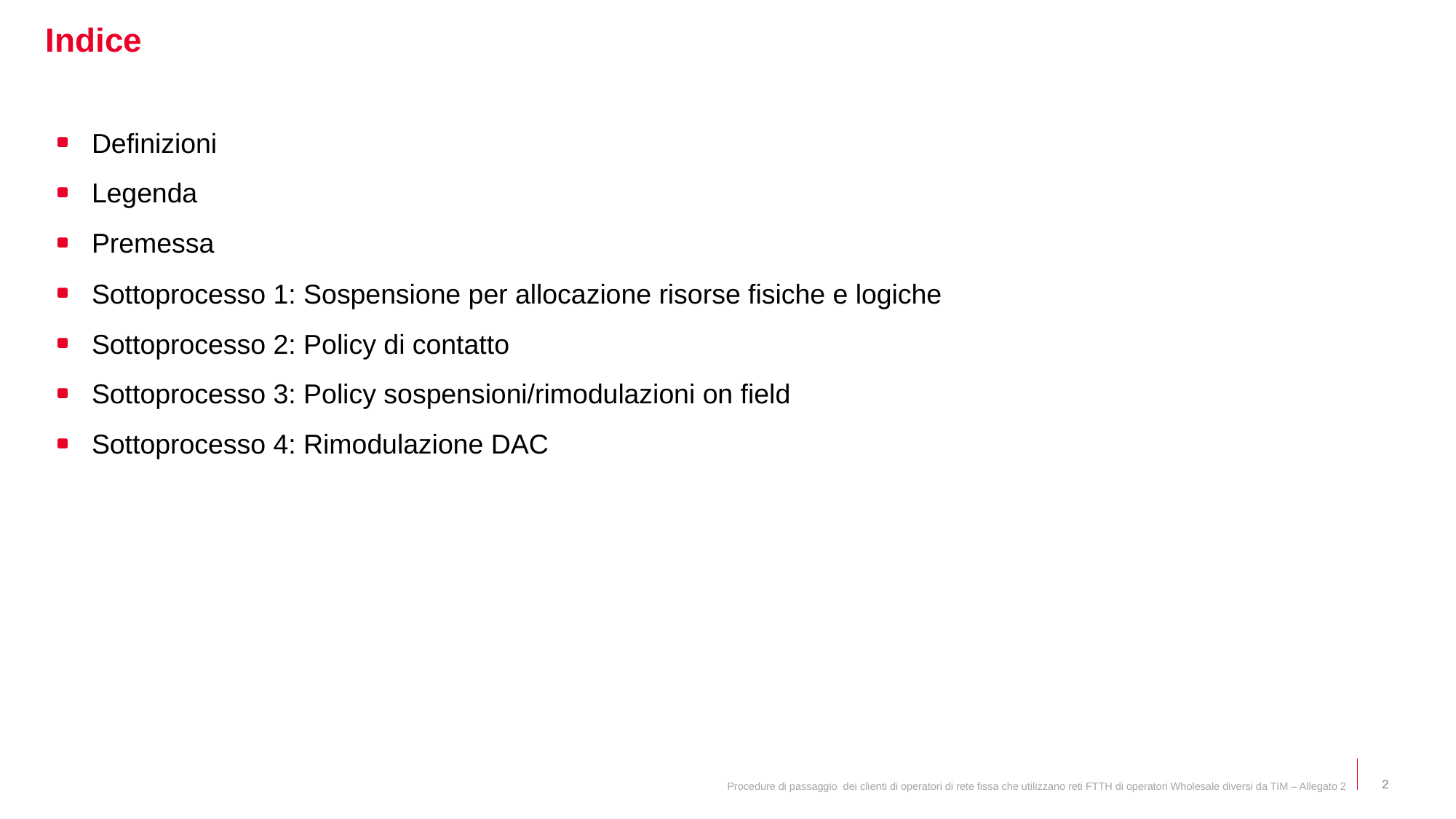

Indice
Definizioni
Legenda
Premessa
Sottoprocesso 1: Sospensione per allocazione risorse fisiche e logiche
Sottoprocesso 2: Policy di contatto
Sottoprocesso 3: Policy sospensioni/rimodulazioni on field
Sottoprocesso 4: Rimodulazione DAC